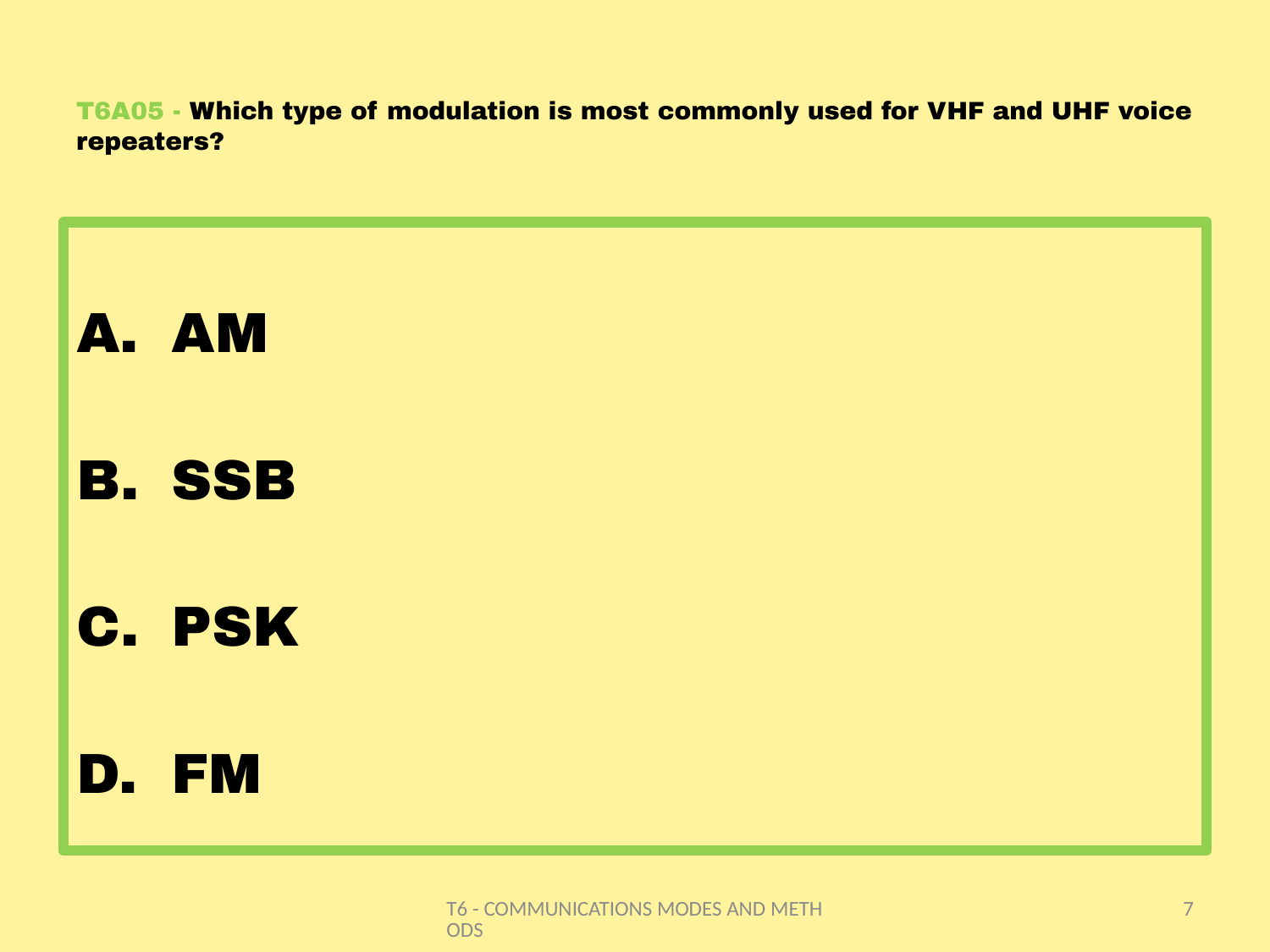

# T6A05 - Which type of modulation is most commonly used for VHF and UHF voice repeaters?
AM
SSB
PSK
FM
T6 - COMMUNICATIONS MODES AND METHODS
7